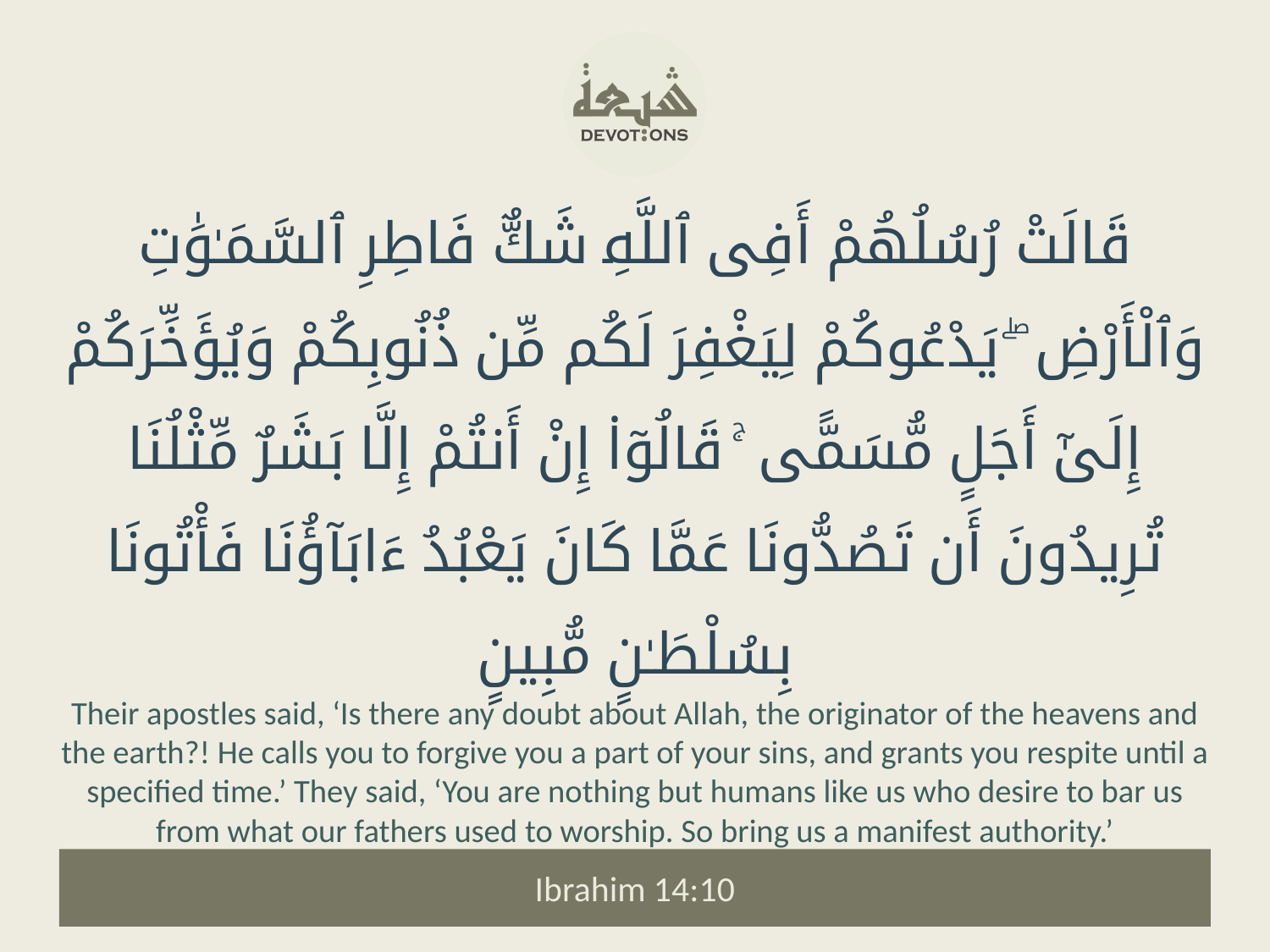

قَالَتْ رُسُلُهُمْ أَفِى ٱللَّهِ شَكٌّ فَاطِرِ ٱلسَّمَـٰوَٰتِ وَٱلْأَرْضِ ۖ يَدْعُوكُمْ لِيَغْفِرَ لَكُم مِّن ذُنُوبِكُمْ وَيُؤَخِّرَكُمْ إِلَىٰٓ أَجَلٍ مُّسَمًّى ۚ قَالُوٓا۟ إِنْ أَنتُمْ إِلَّا بَشَرٌ مِّثْلُنَا تُرِيدُونَ أَن تَصُدُّونَا عَمَّا كَانَ يَعْبُدُ ءَابَآؤُنَا فَأْتُونَا بِسُلْطَـٰنٍ مُّبِينٍ
Their apostles said, ‘Is there any doubt about Allah, the originator of the heavens and the earth?! He calls you to forgive you a part of your sins, and grants you respite until a specified time.’ They said, ‘You are nothing but humans like us who desire to bar us from what our fathers used to worship. So bring us a manifest authority.’
Ibrahim 14:10